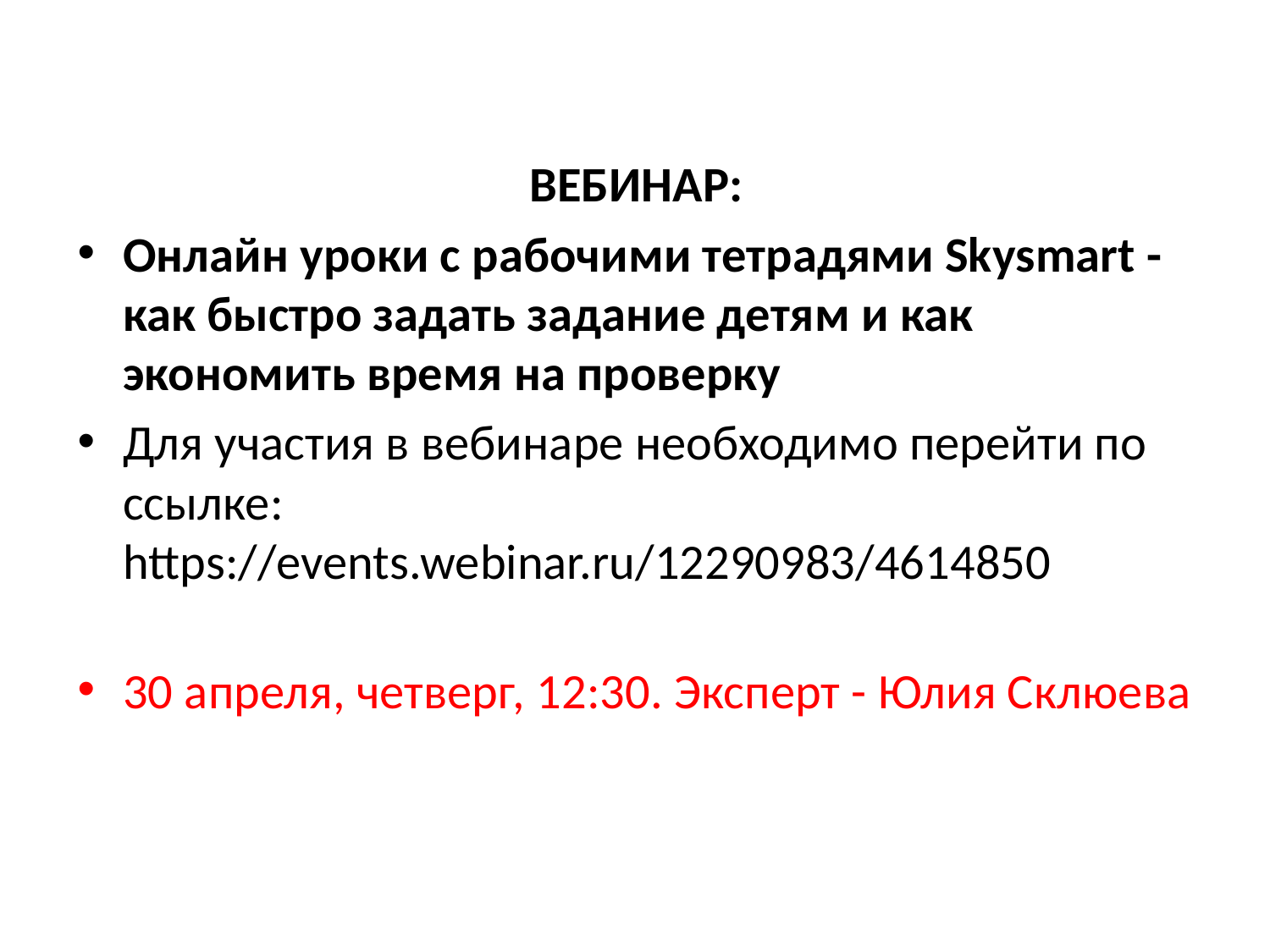

ВЕБИНАР:
Онлайн уроки с рабочими тетрадями Skysmart - как быстро задать задание детям и как экономить время на проверку
Для участия в вебинаре необходимо перейти по ссылке: https://events.webinar.ru/12290983/4614850
30 апреля, четверг, 12:30. Эксперт - Юлия Склюева